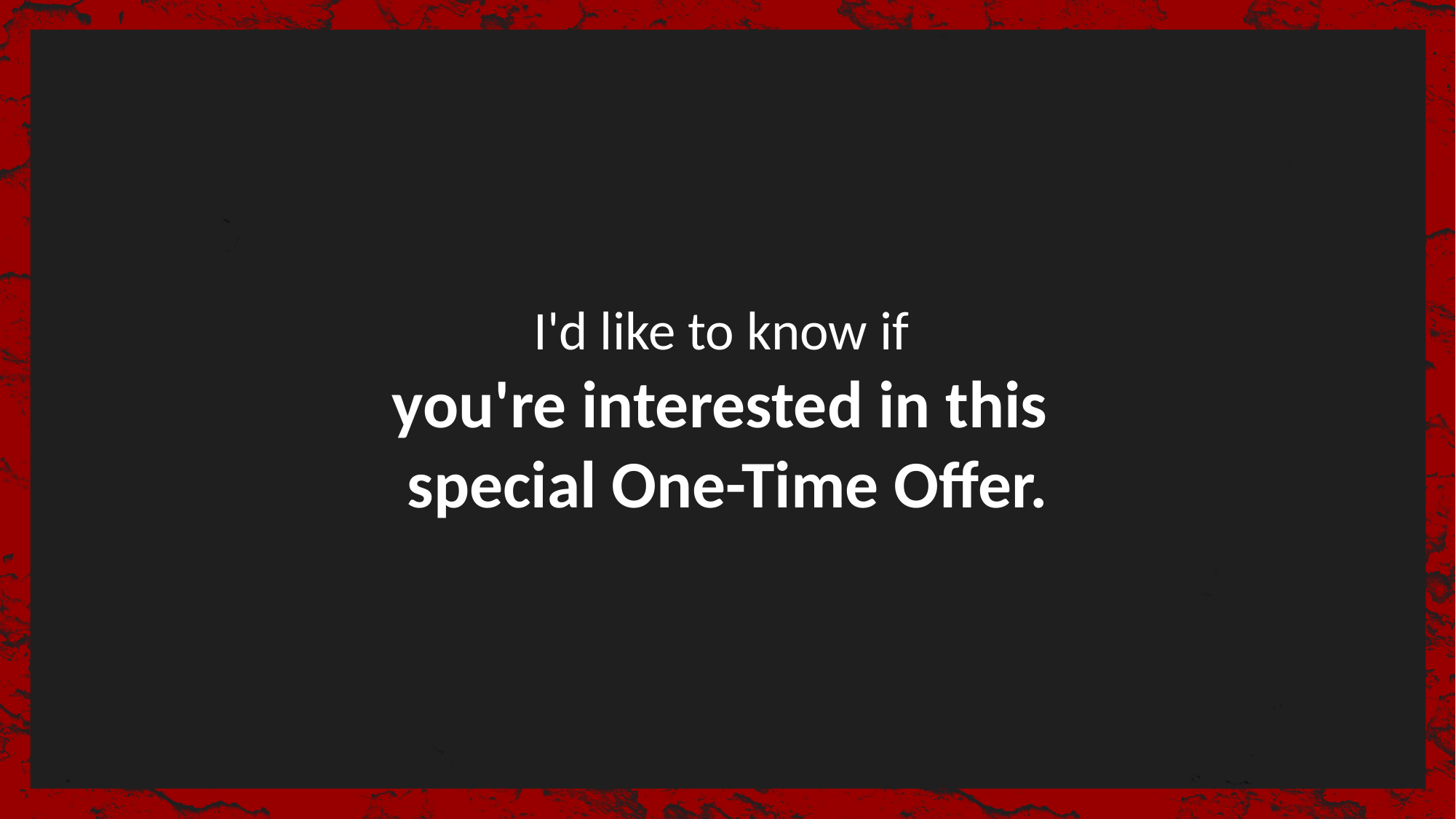

I'd like to know if
you're interested in this
special One-Time Offer.